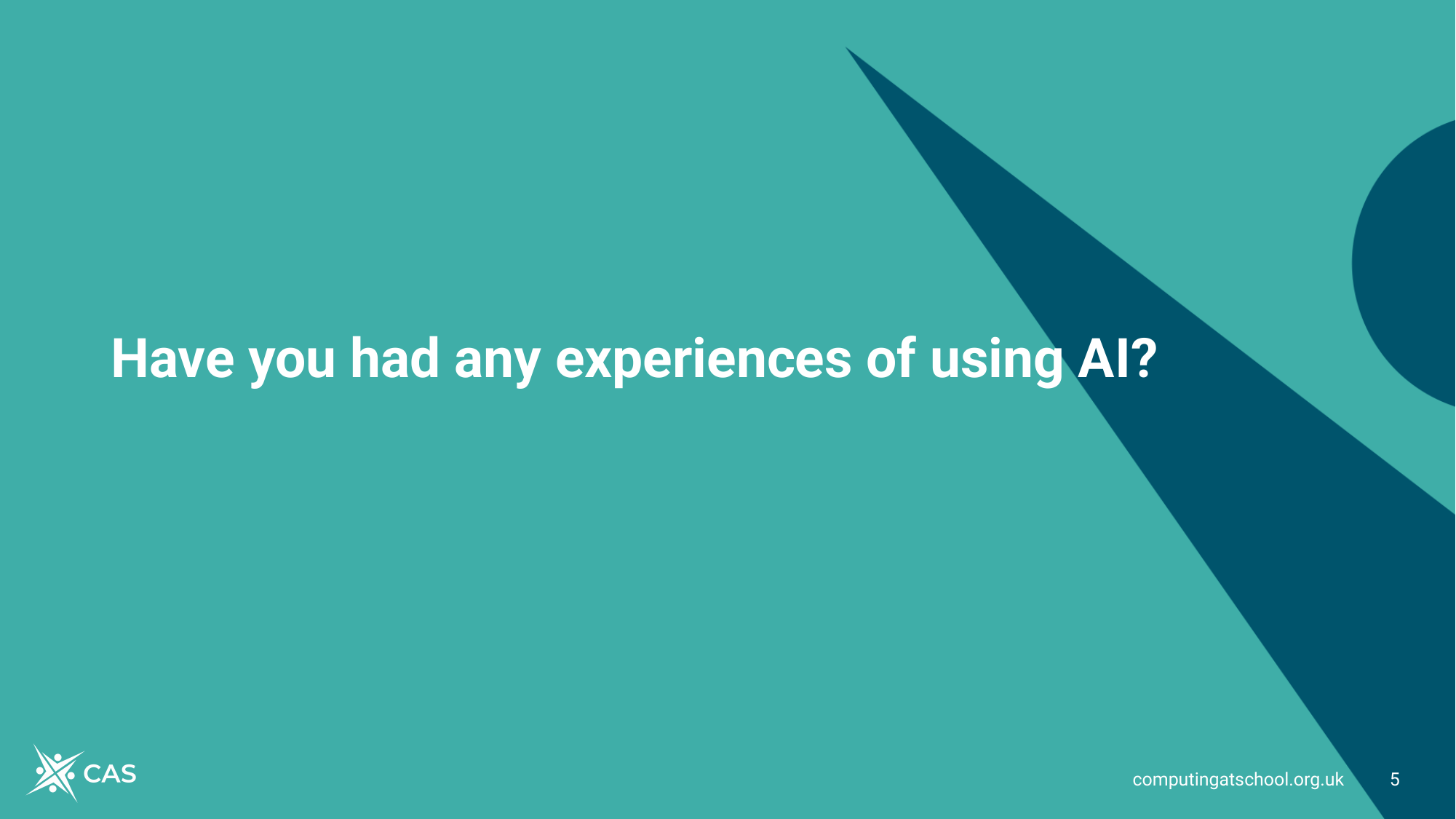

# Have you had any experiences of using AI?
computingatschool.org.uk
5